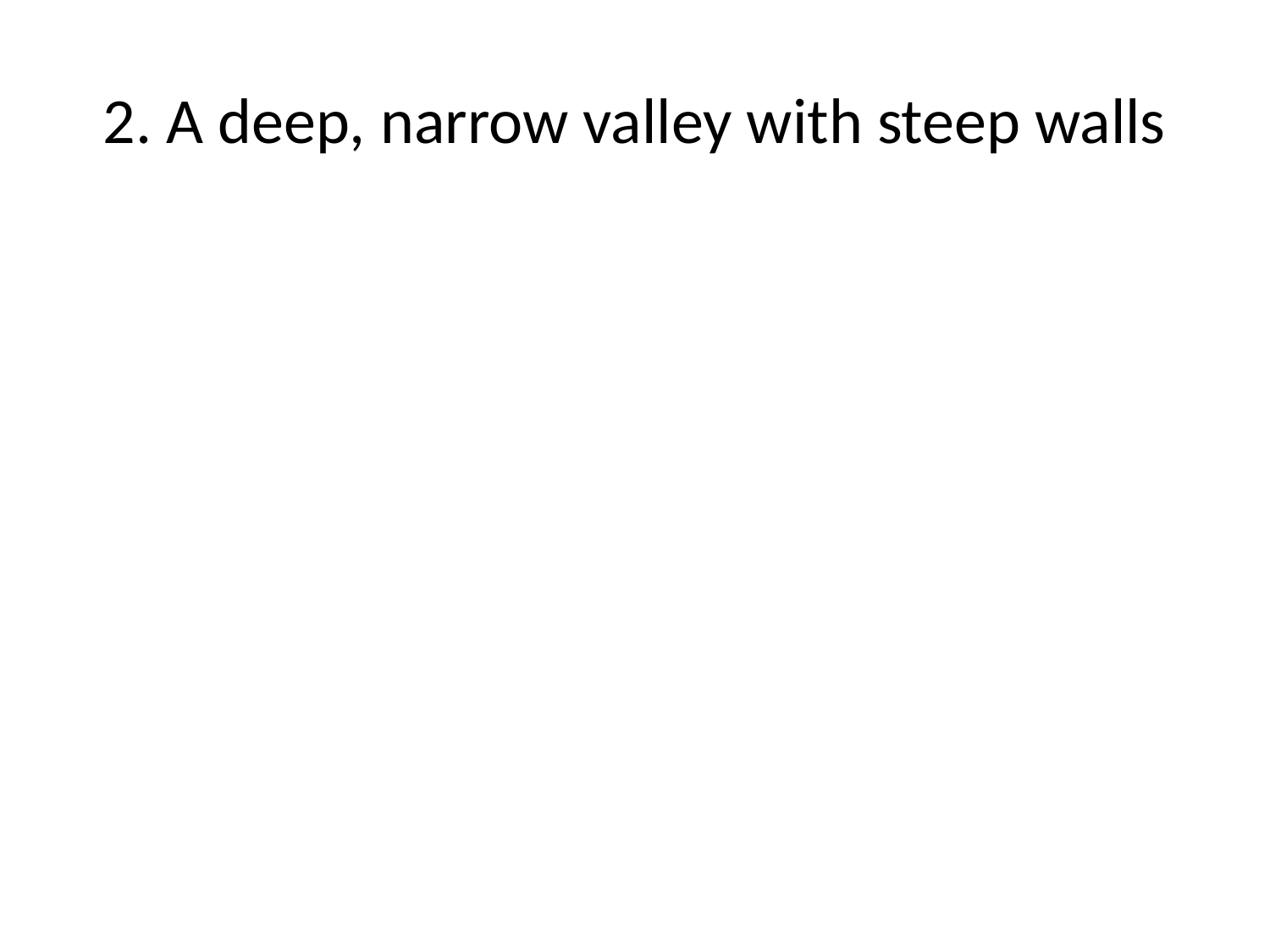

# 2. A deep, narrow valley with steep walls